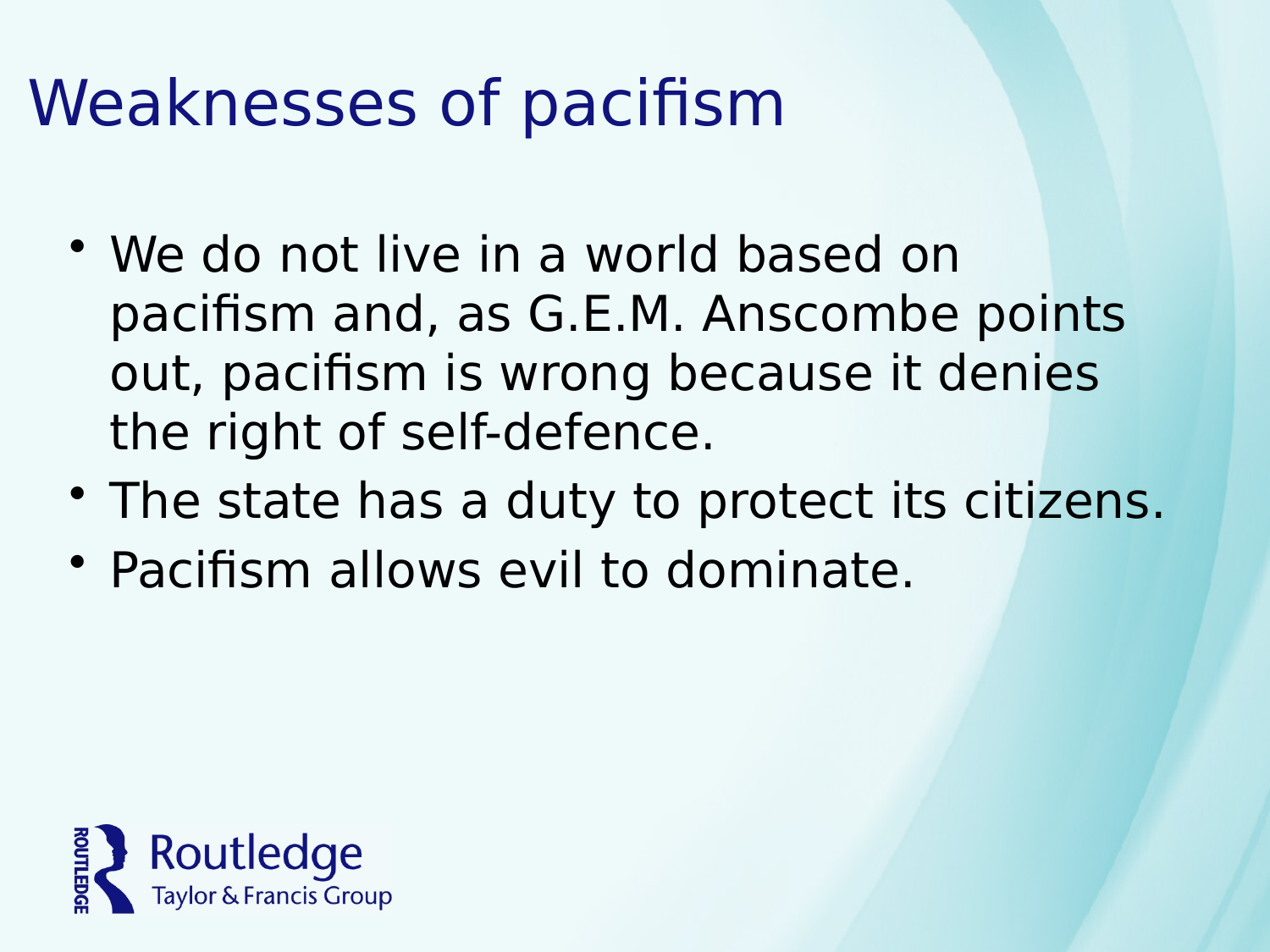

# Weaknesses of pacifism
We do not live in a world based on pacifism and, as G.E.M. Anscombe points out, pacifism is wrong because it denies the right of self-defence.
The state has a duty to protect its citizens.
Pacifism allows evil to dominate.